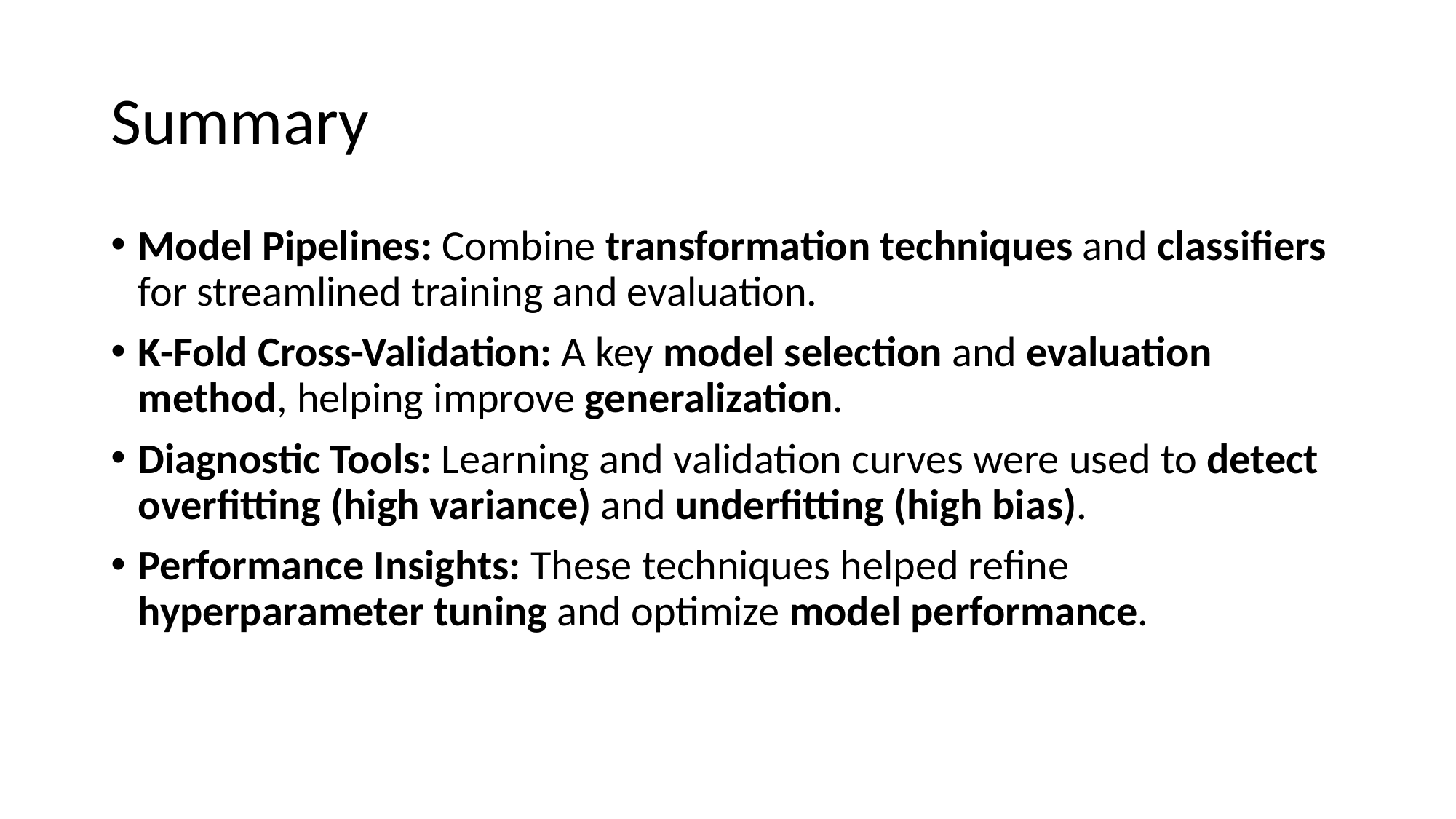

# Summary
Model Pipelines: Combine transformation techniques and classifiers for streamlined training and evaluation.
K-Fold Cross-Validation: A key model selection and evaluation method, helping improve generalization.
Diagnostic Tools: Learning and validation curves were used to detect overfitting (high variance) and underfitting (high bias).
Performance Insights: These techniques helped refine hyperparameter tuning and optimize model performance.